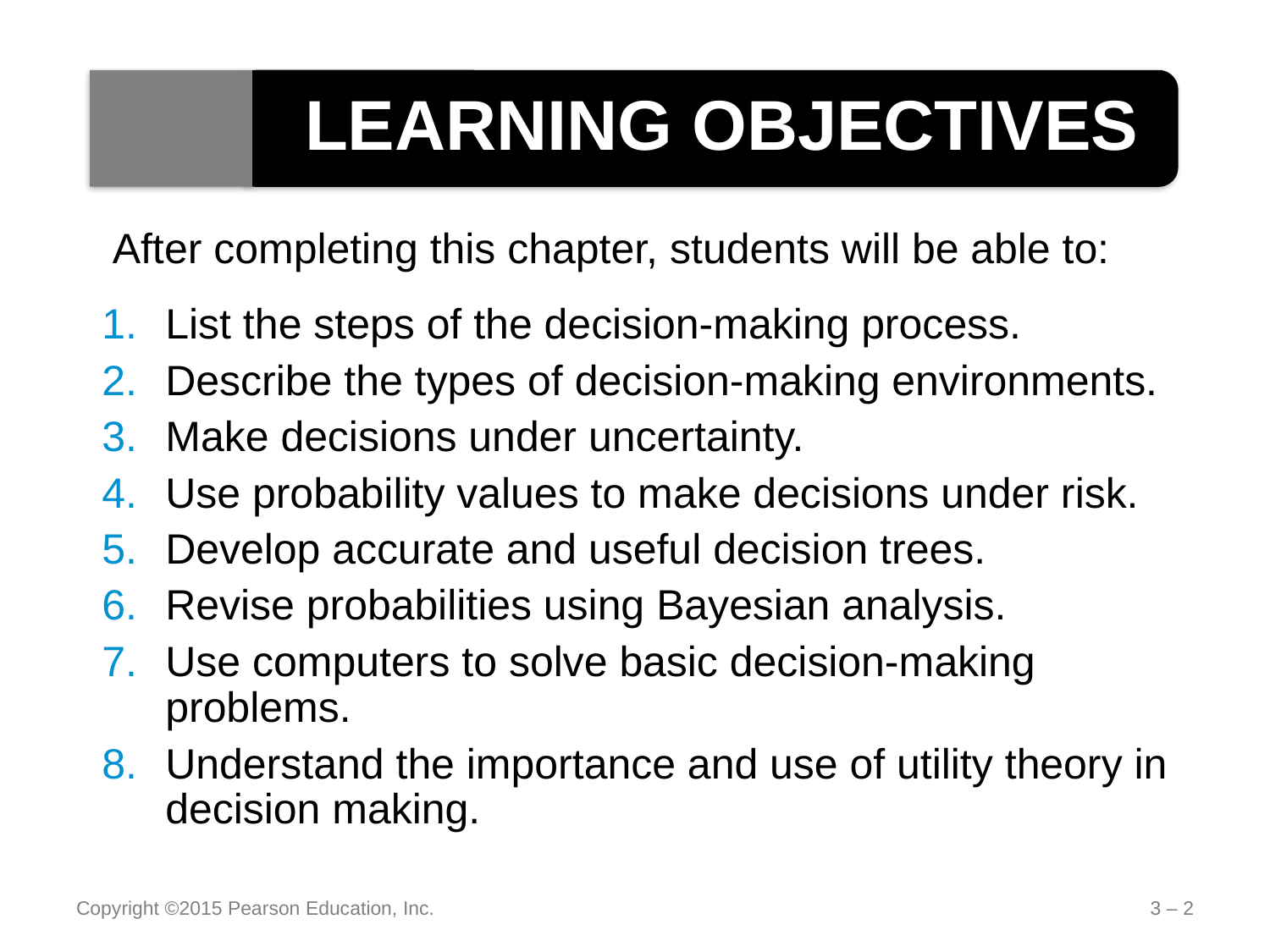

LEARNING OBJECTIVES
After completing this chapter, students will be able to:
List the steps of the decision-making process.
Describe the types of decision-making environments.
Make decisions under uncertainty.
Use probability values to make decisions under risk.
Develop accurate and useful decision trees.
Revise probabilities using Bayesian analysis.
Use computers to solve basic decision-making problems.
Understand the importance and use of utility theory in decision making.
Copyright ©2015 Pearson Education, Inc.
3 – 2